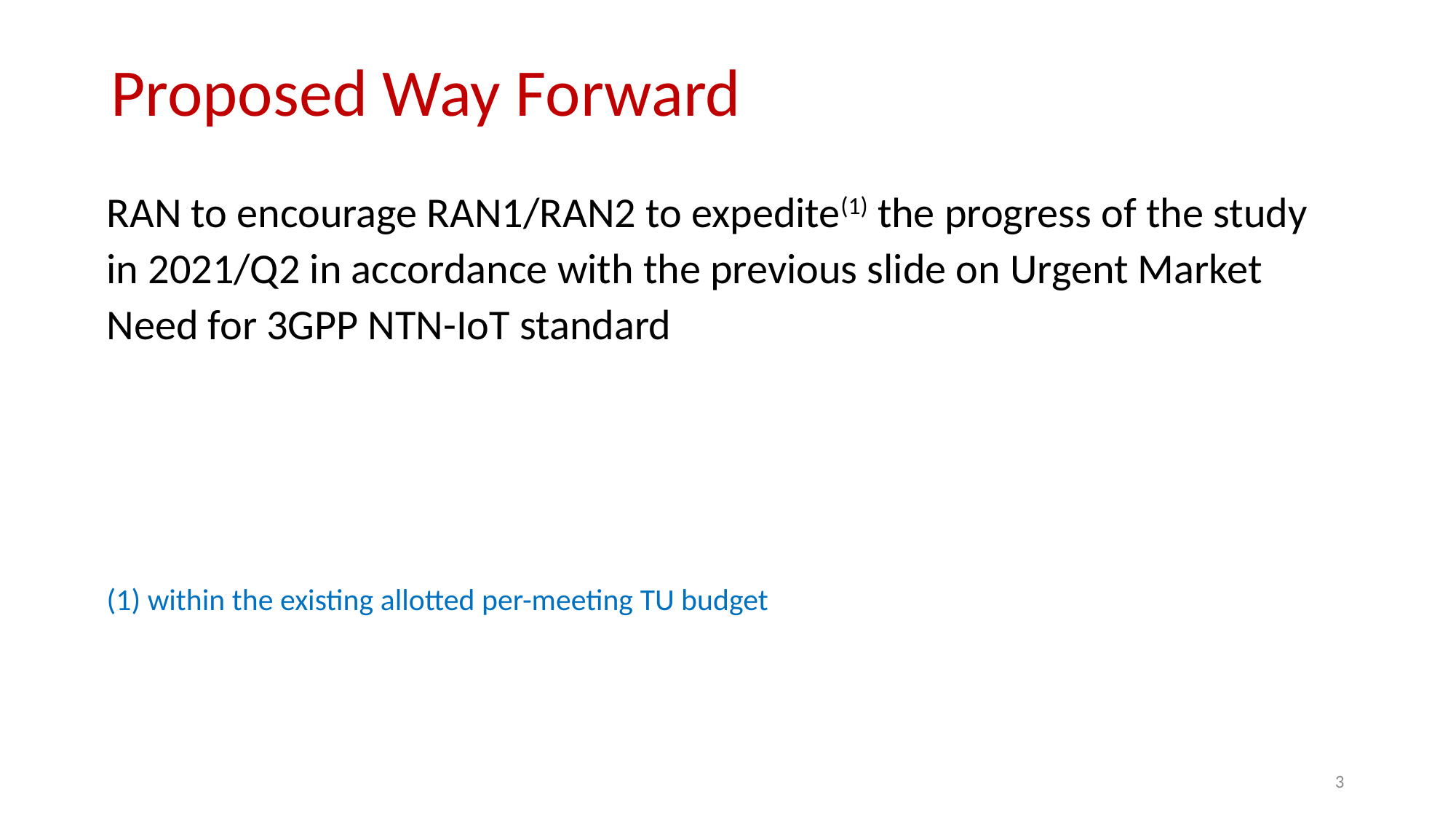

# Proposed Way Forward
RAN to encourage RAN1/RAN2 to expedite(1) the progress of the study in 2021/Q2 in accordance with the previous slide on Urgent Market Need for 3GPP NTN-IoT standard

(1) within the existing allotted per-meeting TU budget
3